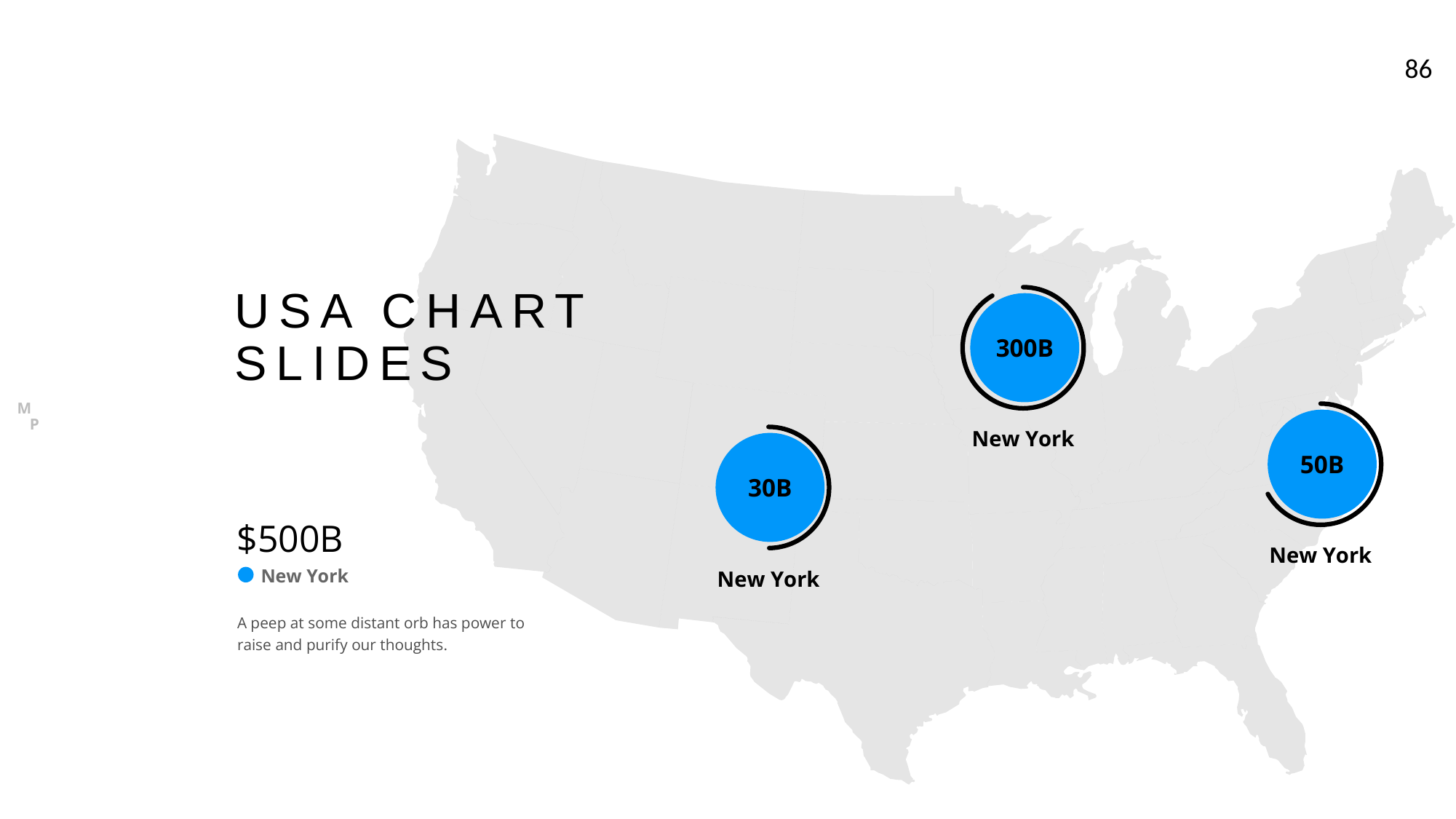

86
MAPS

# USA CHART SLIDES

300B
New York

50B
New York

30B
New York
$500B
New York

A peep at some distant orb has power to raise and purify our thoughts.